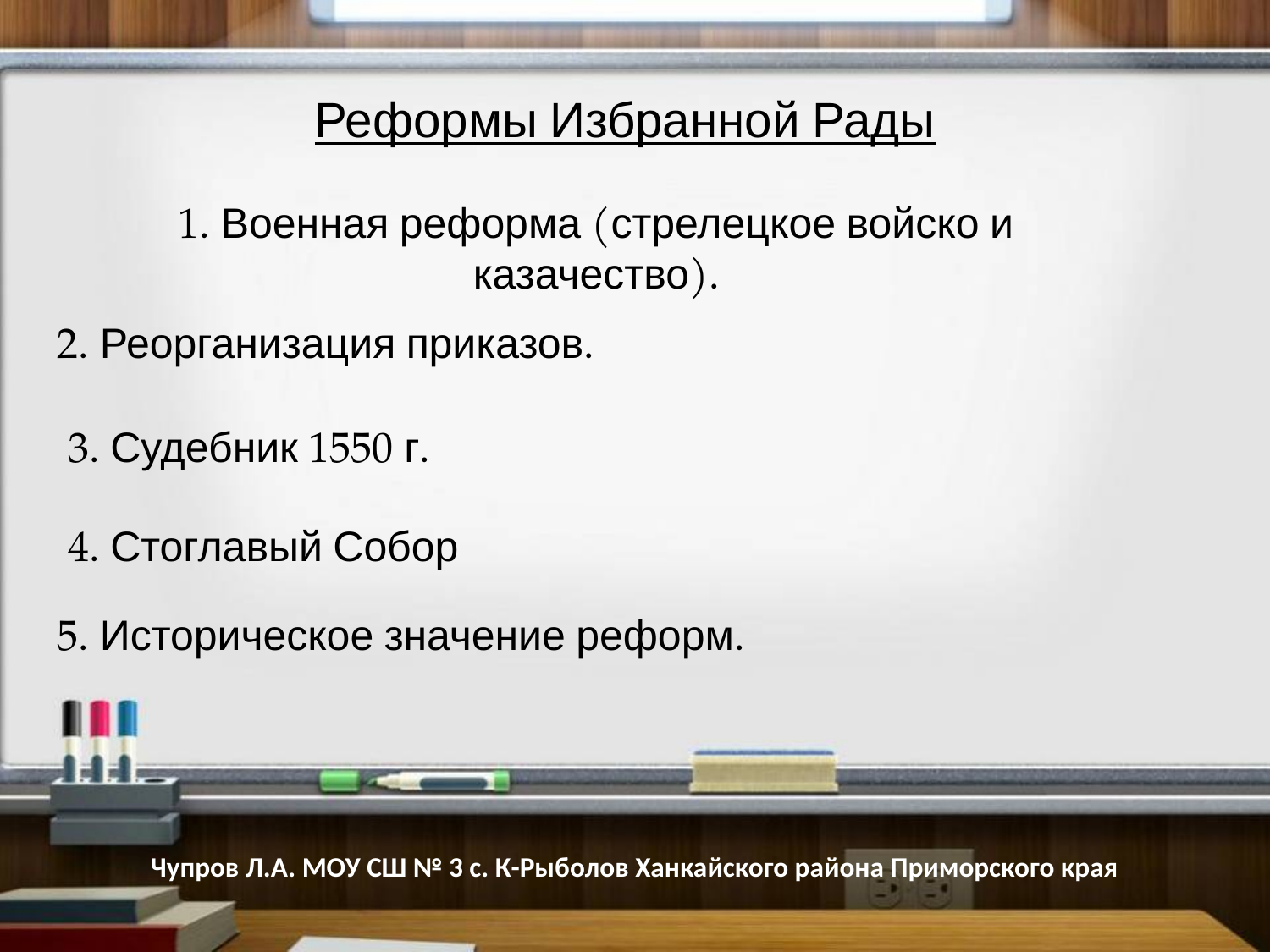

Реформы Избранной Рады
1. Военная реформа (стрелецкое войско и казачество).
2. Реорганизация приказов.
 3. Судебник 1550 г.
 4. Стоглавый Собор
5. Историческое значение реформ.
Чупров Л.А. МОУ СШ № 3 с. К-Рыболов Ханкайского района Приморского края